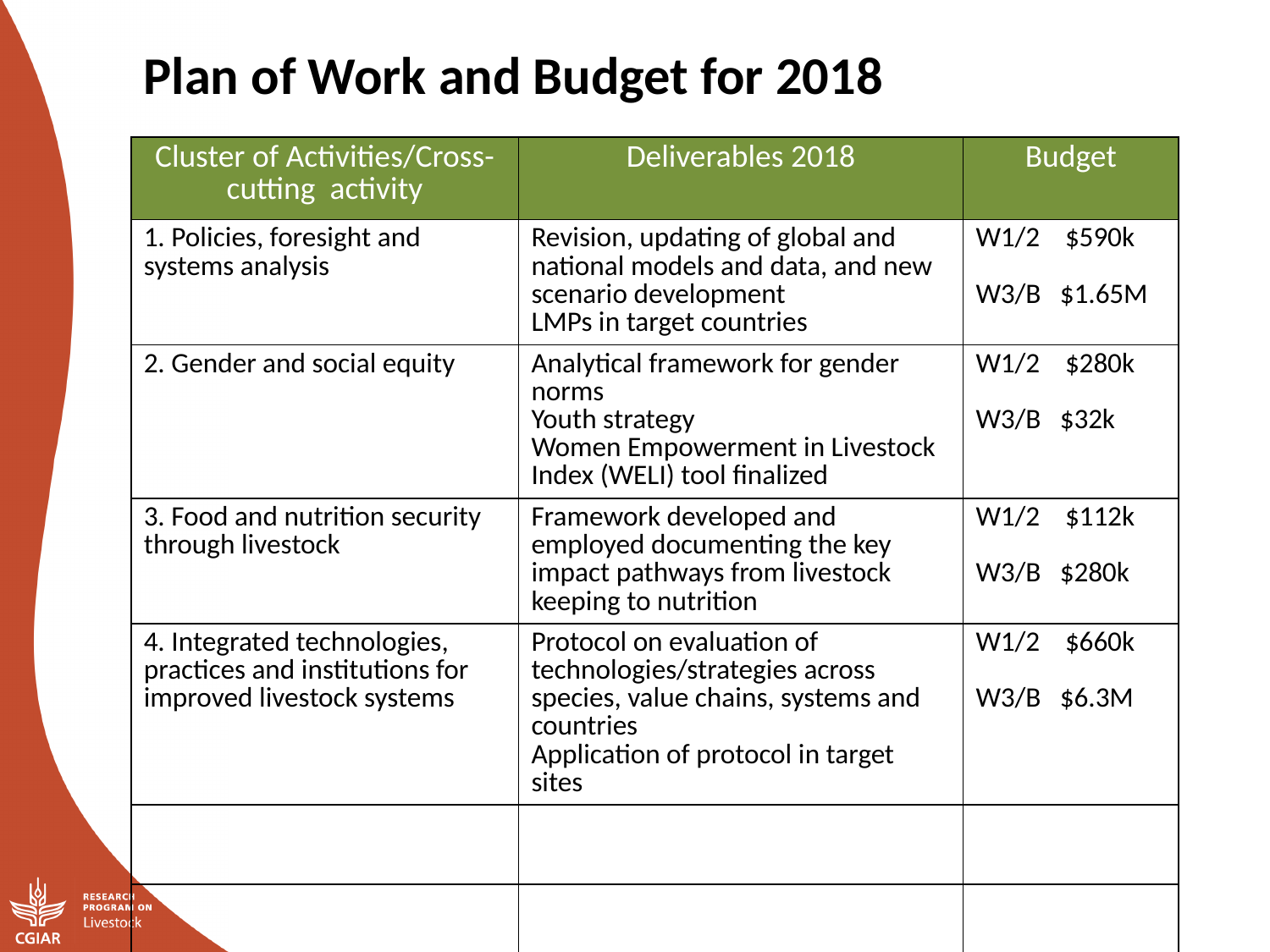

Plan of Work and Budget for 2018
| Cluster of Activities/Cross-cutting activity | Deliverables 2018 | Budget |
| --- | --- | --- |
| 1. Policies, foresight and systems analysis | Revision, updating of global and national models and data, and new scenario development LMPs in target countries | W1/2 $590k W3/B $1.65M |
| 2. Gender and social equity | Analytical framework for gender norms Youth strategy Women Empowerment in Livestock Index (WELI) tool finalized | W1/2 $280k W3/B $32k |
| 3. Food and nutrition security through livestock | Framework developed and employed documenting the key impact pathways from livestock keeping to nutrition | W1/2 $112k W3/B $280k |
| 4. Integrated technologies, practices and institutions for improved livestock systems | Protocol on evaluation of technologies/strategies across species, value chains, systems and countries Application of protocol in target sites | W1/2 $660k W3/B $6.3M |
|  |  |  |
|  |  |  |
|  |  |  |
|  |  |  |